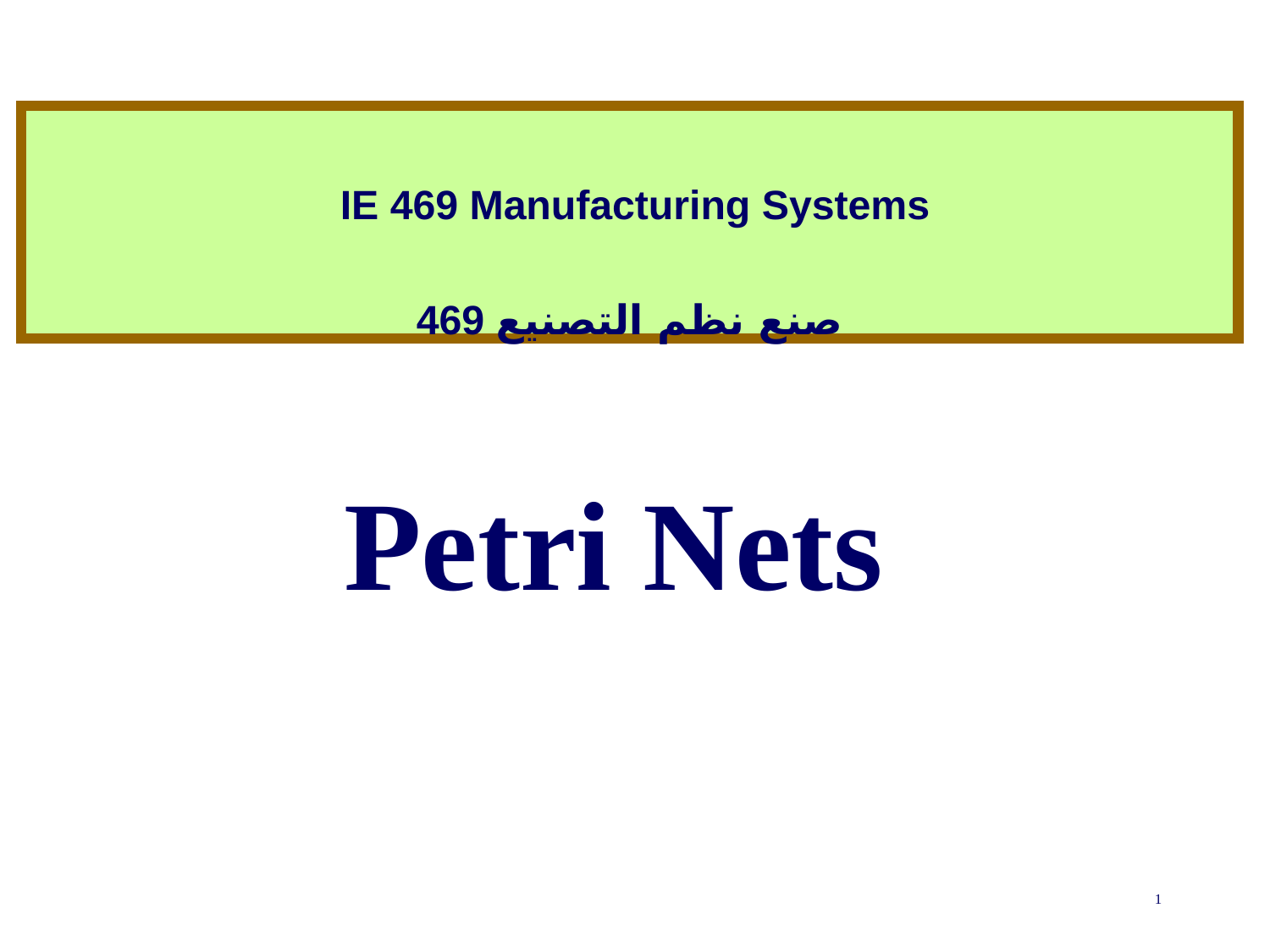

IE 469 Manufacturing Systems
469 صنع نظم التصنيع
# Petri Nets
1